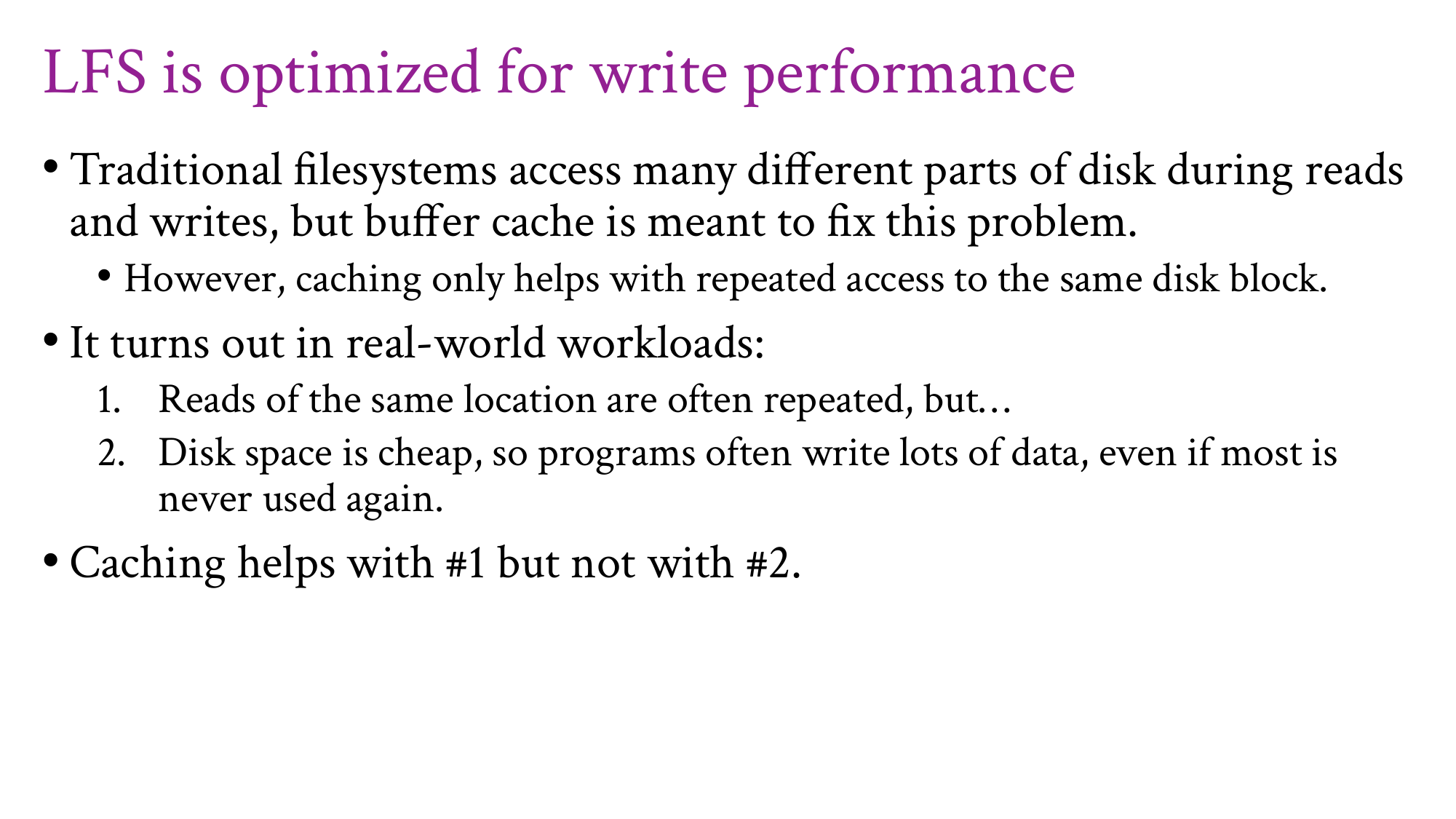

# LFS is optimized for write performance
Traditional filesystems access many different parts of disk during reads and writes, but buffer cache is meant to fix this problem.
However, caching only helps with repeated access to the same disk block.
It turns out in real-world workloads:
Reads of the same location are often repeated, but…
Disk space is cheap, so programs often write lots of data, even if most is never used again.
Caching helps with #1 but not with #2.